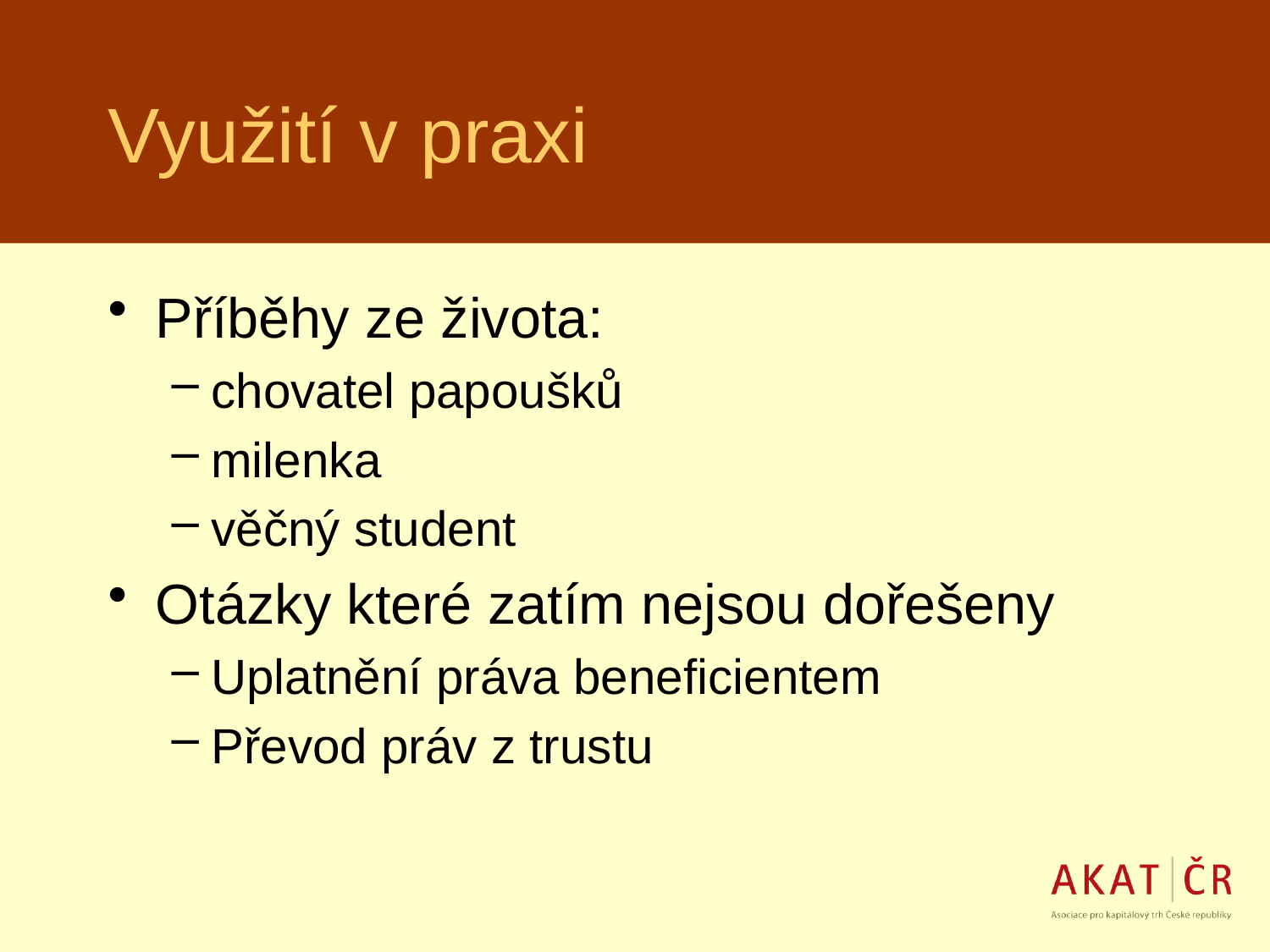

# Využití v praxi
Příběhy ze života:
chovatel papoušků
milenka
věčný student
Otázky které zatím nejsou dořešeny
Uplatnění práva beneficientem
Převod práv z trustu